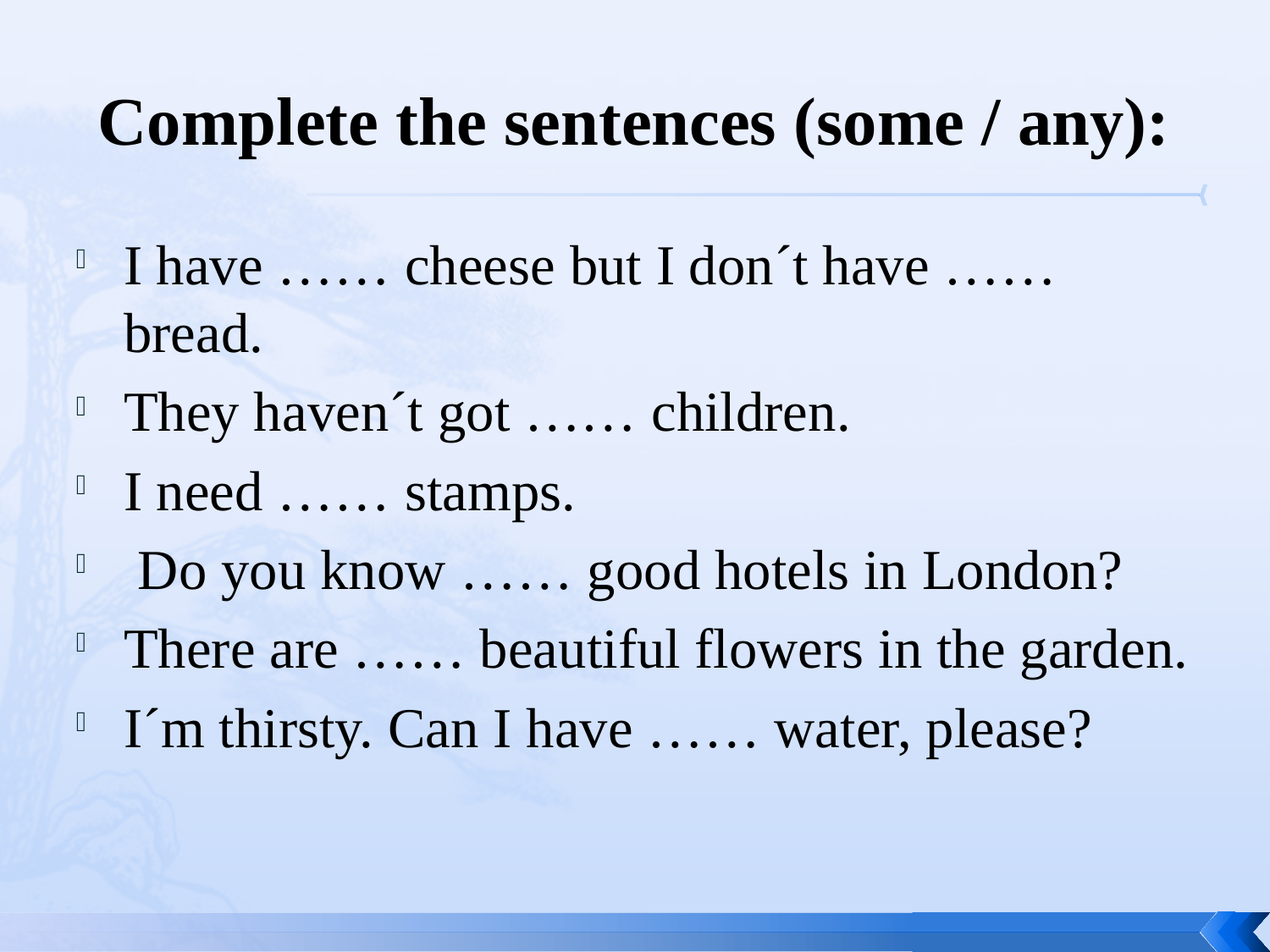

# Complete the sentences (some / any):
I have …… cheese but I don´t have …… bread.
They haven´t got …… children.
I need …… stamps.
 Do you know …… good hotels in London?
There are …… beautiful flowers in the garden.
I´m thirsty. Can I have …… water, please?